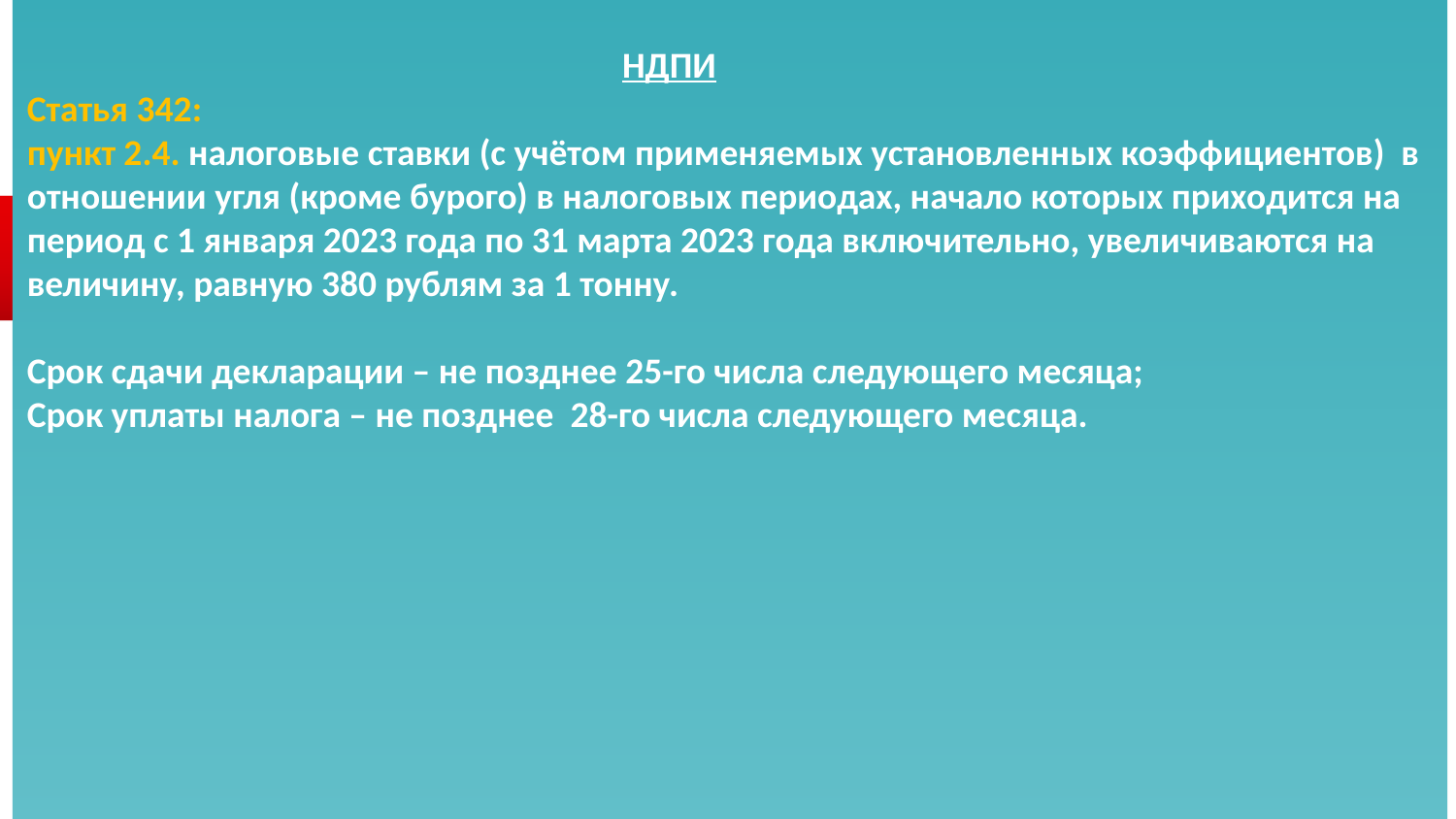

# НДПИ Статья 342: пункт 2.4. налоговые ставки (с учётом применяемых установленных коэффициентов)  в отношении угля (кроме бурого) в налоговых периодах, начало которых приходится на период с 1 января 2023 года по 31 марта 2023 года включительно, увеличиваются на величину, равную 380 рублям за 1 тонну. Срок сдачи декларации – не позднее 25-го числа следующего месяца; Срок уплаты налога – не позднее  28-го числа следующего месяца.